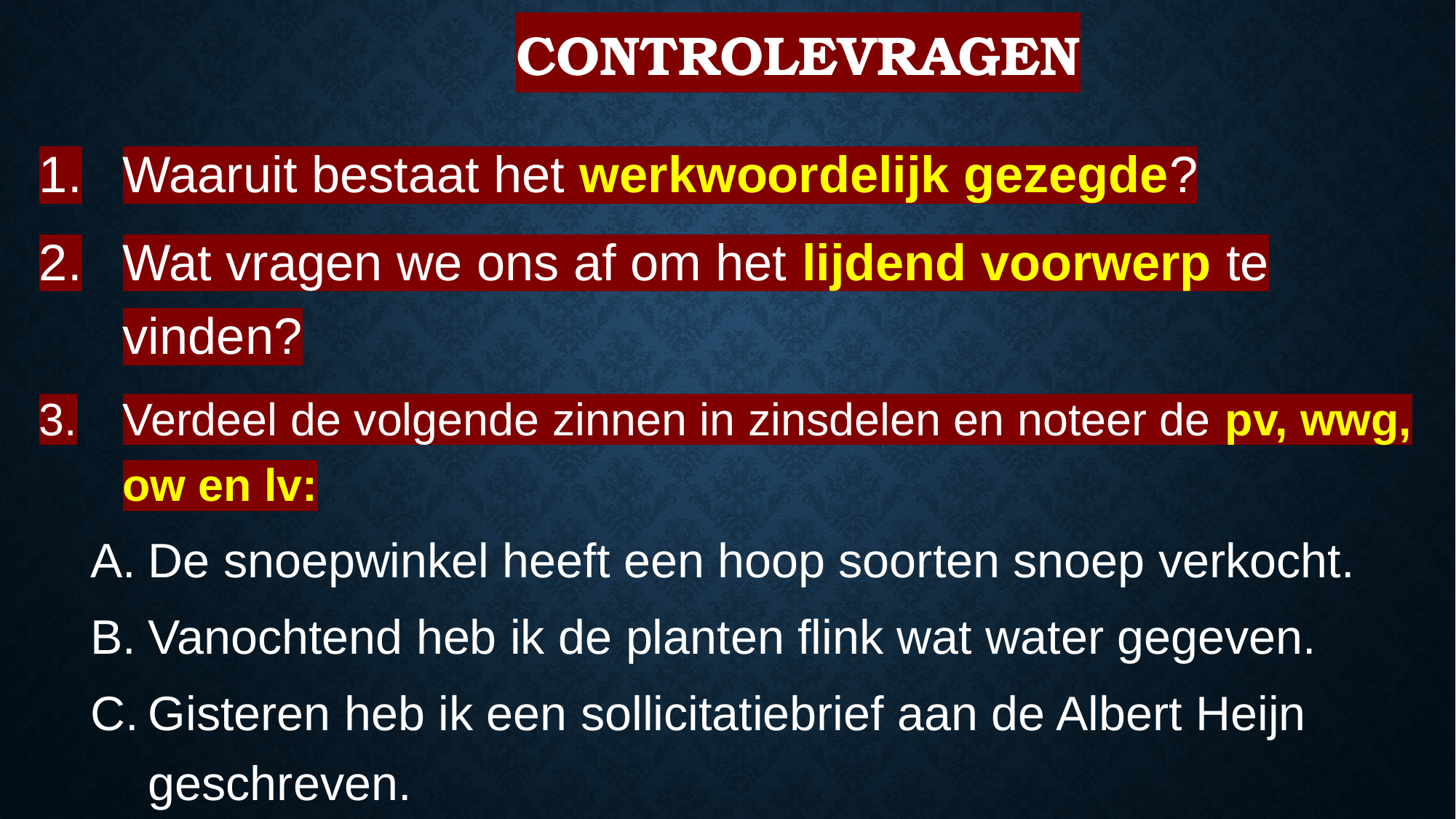

# Controlevragen
Waaruit bestaat het werkwoordelijk gezegde?
Wat vragen we ons af om het lijdend voorwerp te vinden?
Verdeel de volgende zinnen in zinsdelen en noteer de pv, wwg, ow en lv:
De snoepwinkel heeft een hoop soorten snoep verkocht.
Vanochtend heb ik de planten flink wat water gegeven.
Gisteren heb ik een sollicitatiebrief aan de Albert Heijn geschreven.